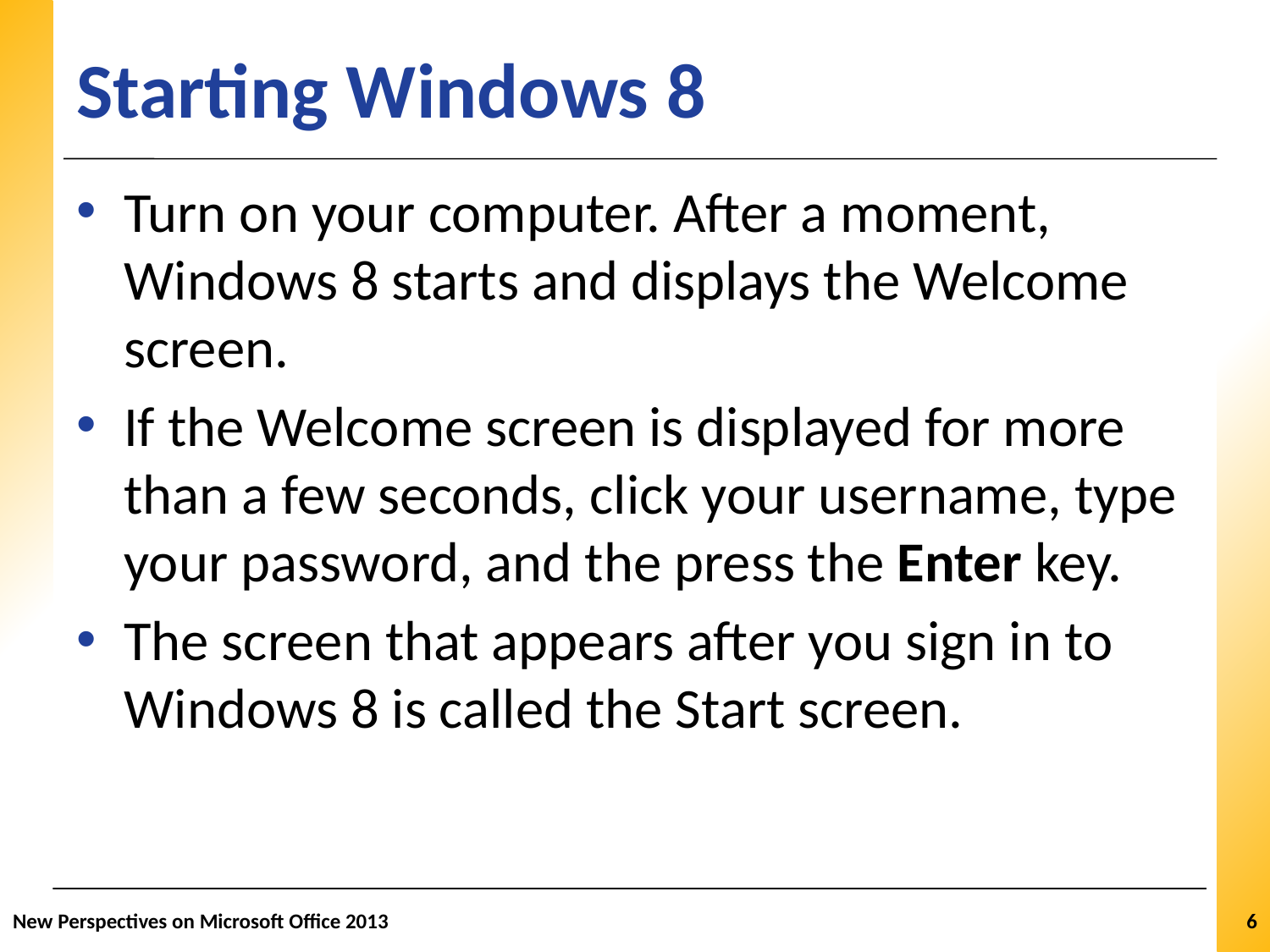

# Starting Windows 8
Turn on your computer. After a moment, Windows 8 starts and displays the Welcome screen.
If the Welcome screen is displayed for more than a few seconds, click your username, type your password, and the press the Enter key.
The screen that appears after you sign in to Windows 8 is called the Start screen.
New Perspectives on Microsoft Office 2013
6